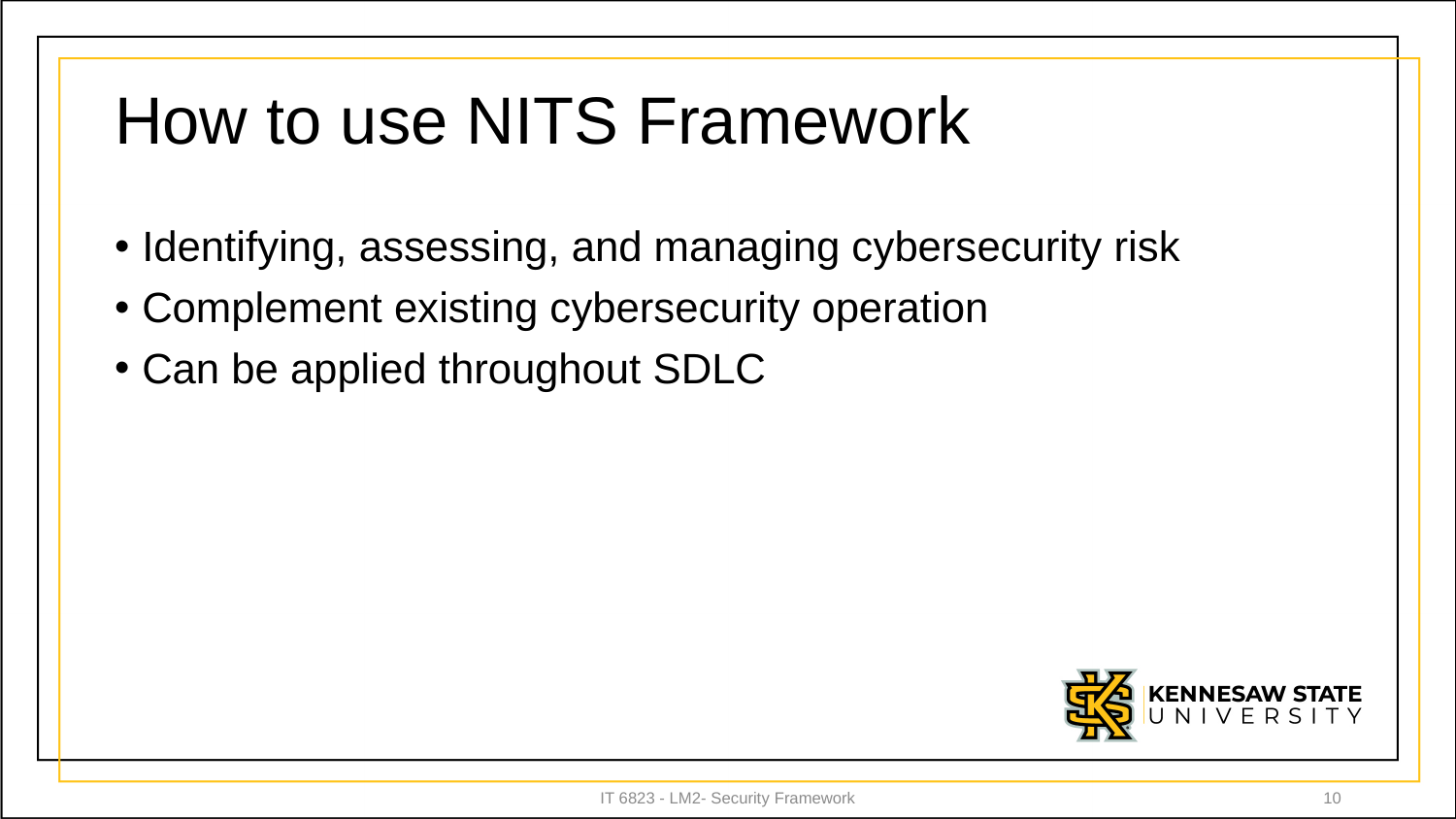

# How to use NITS Framework
Identifying, assessing, and managing cybersecurity risk
Complement existing cybersecurity operation
Can be applied throughout SDLC
IT 6823 - LM2- Security Framework
10